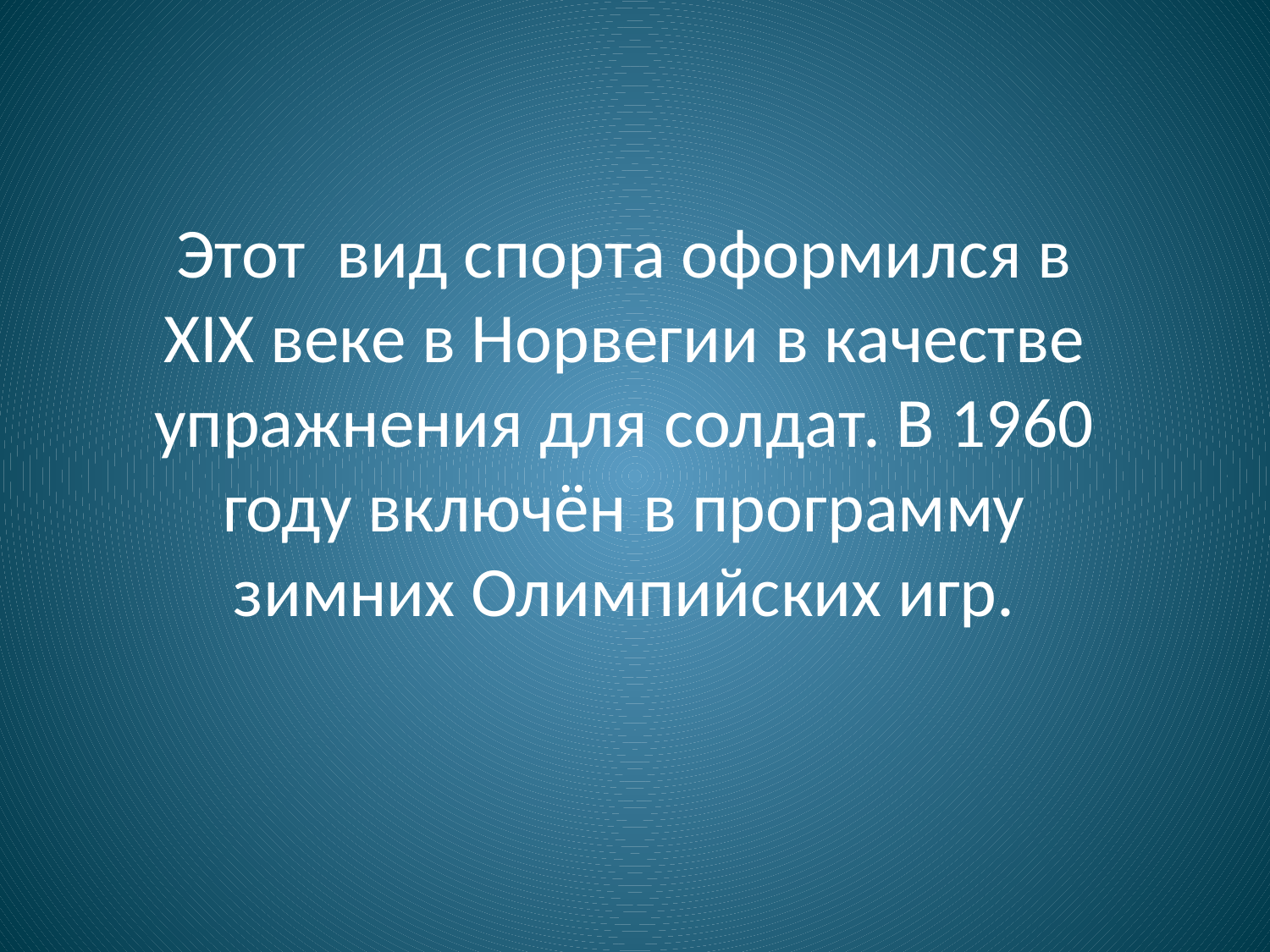

Этот  вид спорта оформился в XIX веке в Норвегии в качестве упражнения для солдат. В 1960 году включён в программу зимних Олимпийских игр.